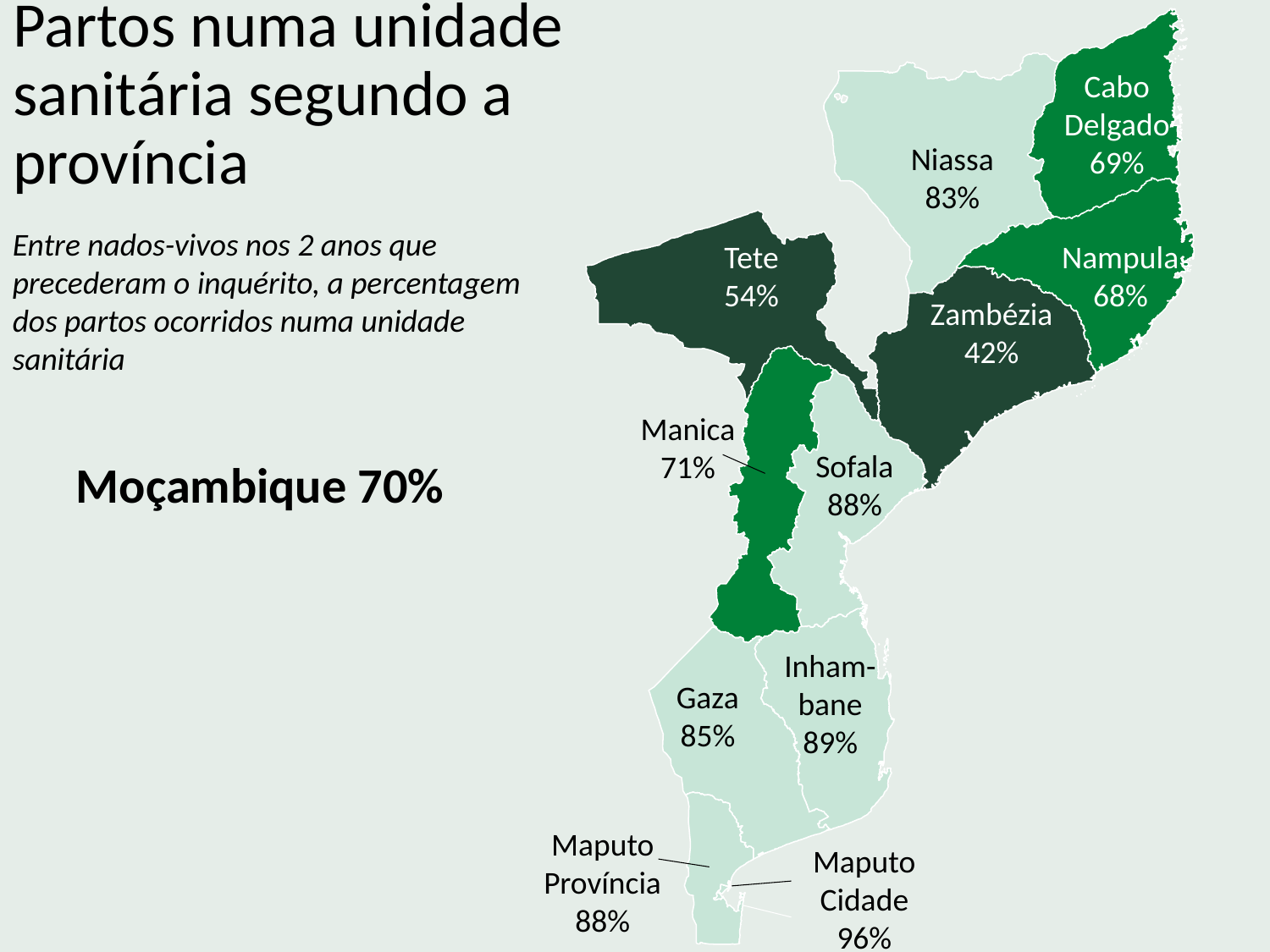

Partos numa unidade sanitária segundo a província

Cabo Delgado
69%
Niassa
83%
Entre nados-vivos nos 2 anos que precederam o inquérito, a percentagem dos partos ocorridos numa unidade sanitária
Tete
54%
Nampula
68%
Zambézia
42%
Manica
71%
Sofala
88%
Moçambique 70%
Inham-bane
89%
Gaza
85%
Maputo Província
88%
Maputo Cidade
96%